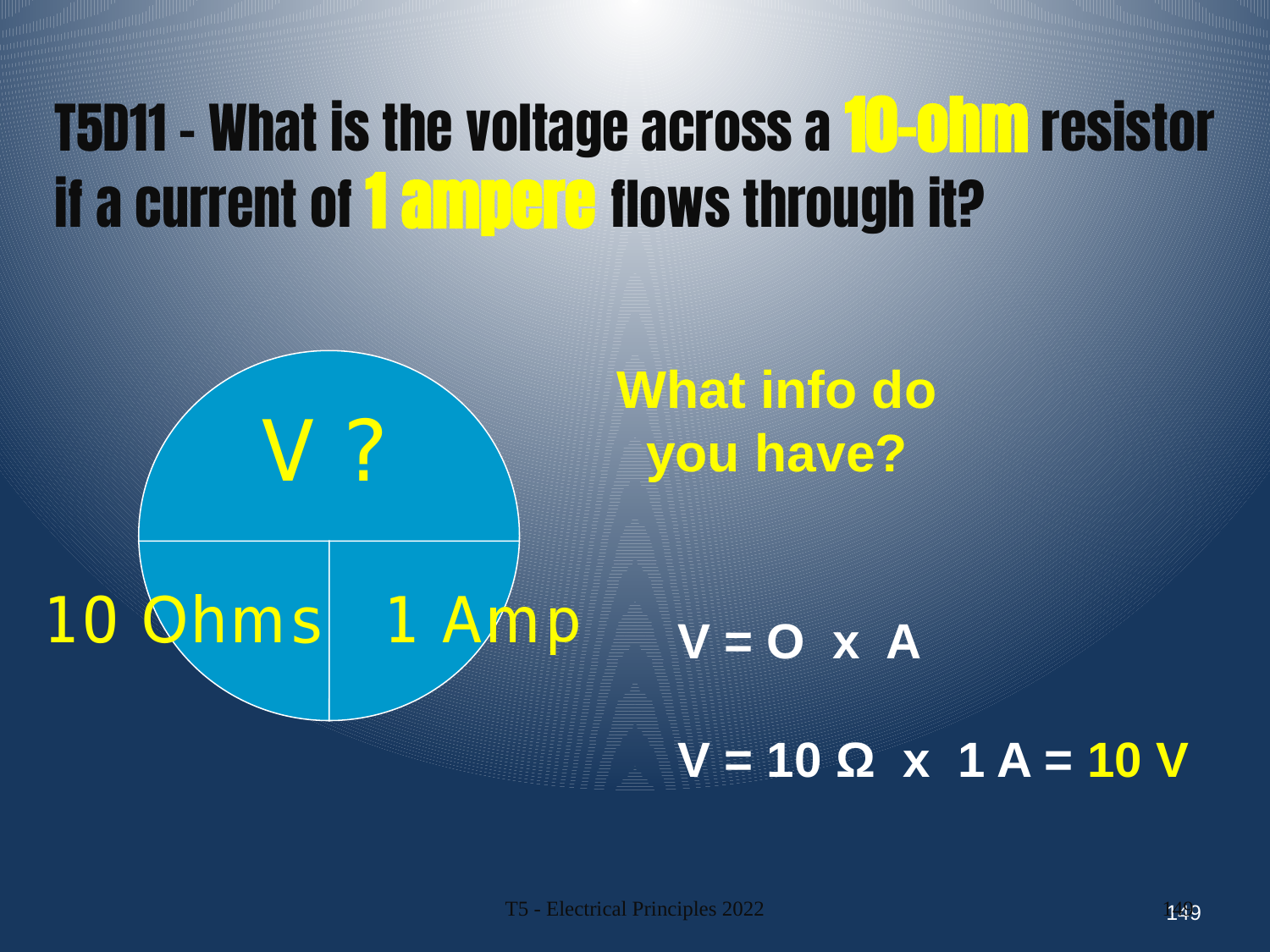

T5D11 - What is the voltage across a 10-ohm resistor if a current of 1 ampere flows through it?
What info do you have?

V ?
10 Ohms
1 Amp
V = O  x  A

V = 10 Ω  x  1 A = 10 V
149
T5 - Electrical Principles 2022
149